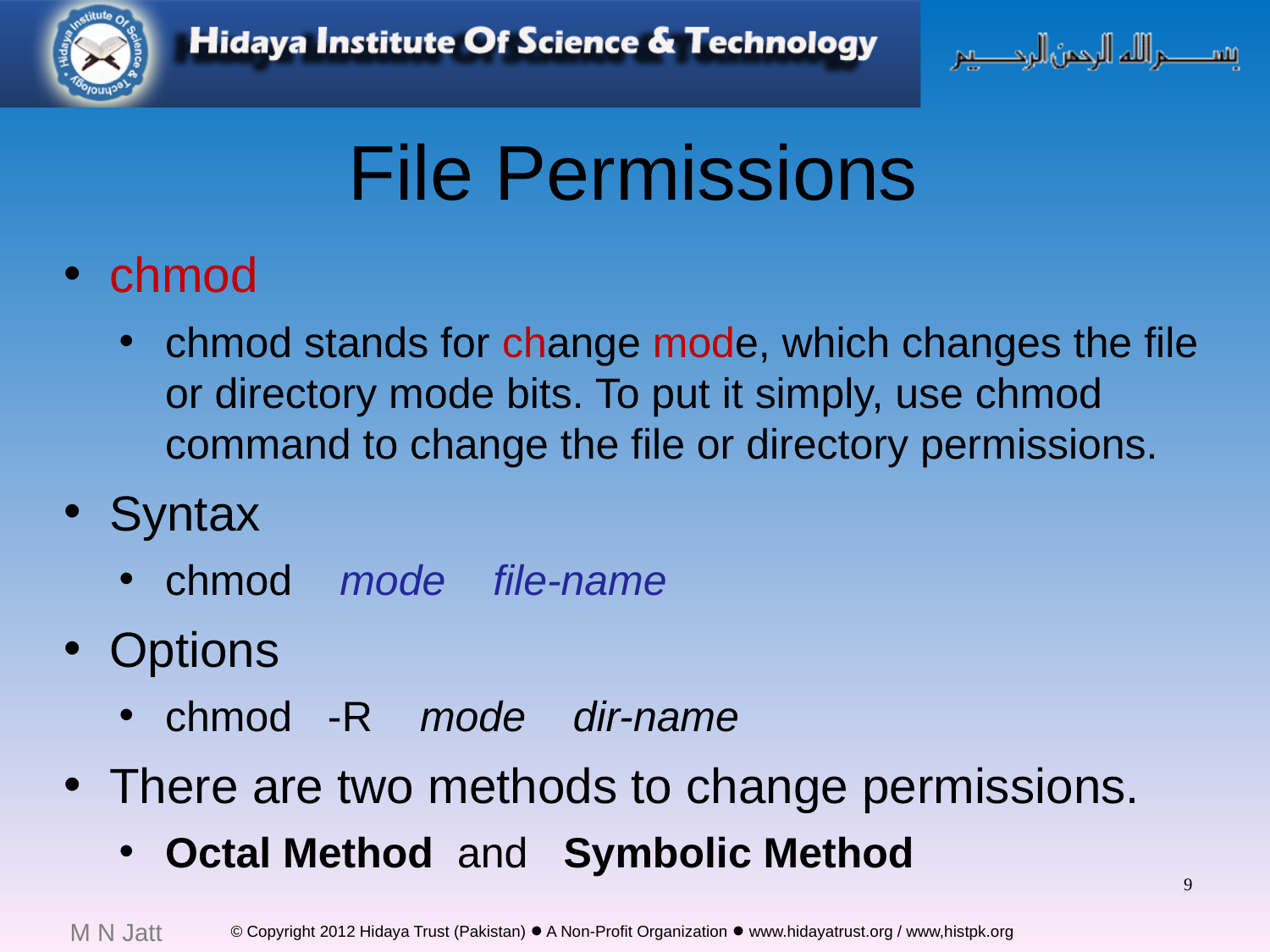

# File Permissions
chmod
chmod stands for change mode, which changes the file or directory mode bits. To put it simply, use chmod command to change the file or directory permissions.
Syntax
chmod    mode    file-name
Options
chmod   -R    mode    dir-name
There are two methods to change permissions.
Octal Method  and   Symbolic Method

9